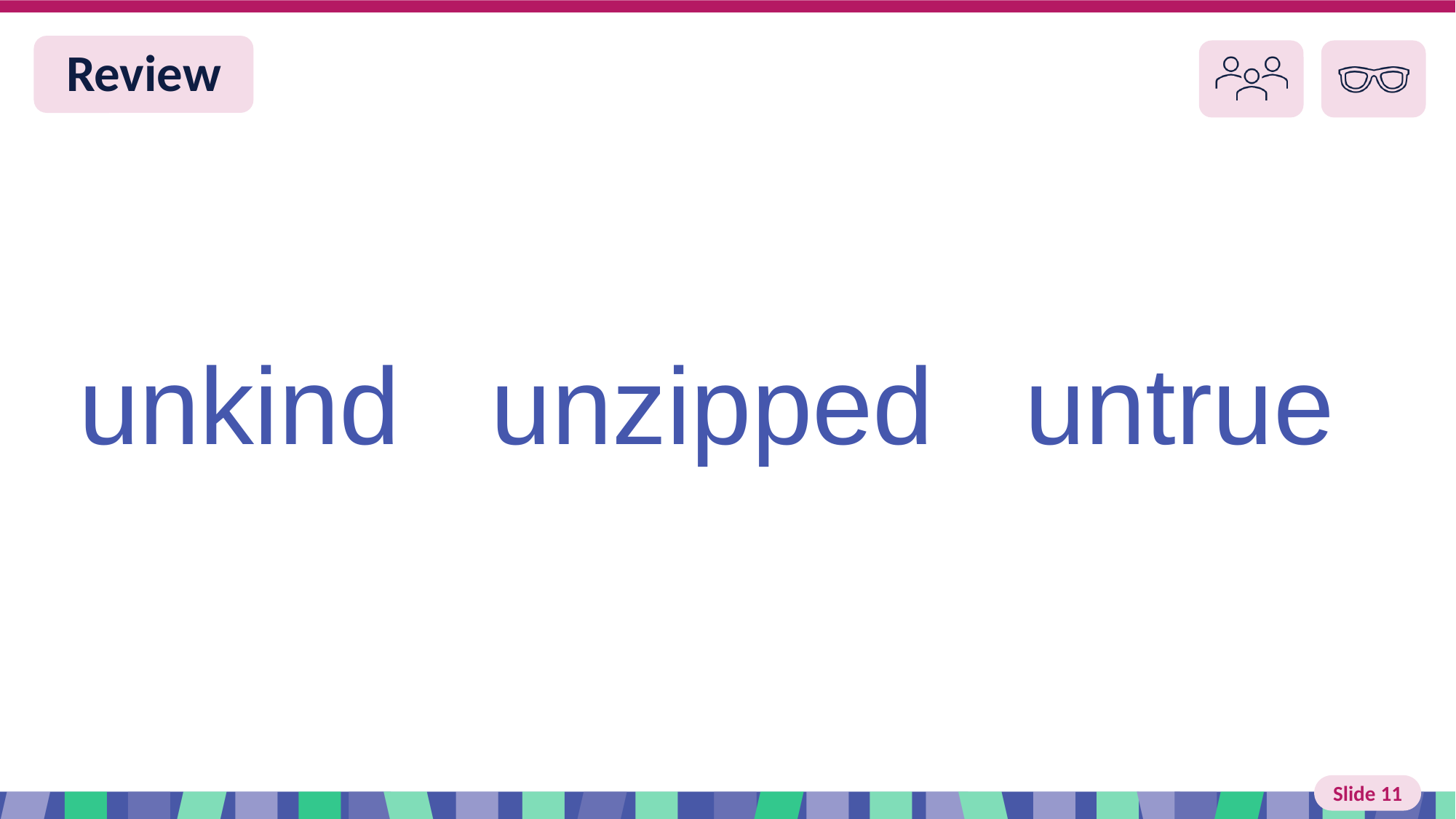

Slide 11 Review You do
unkind   unzipped   untrue